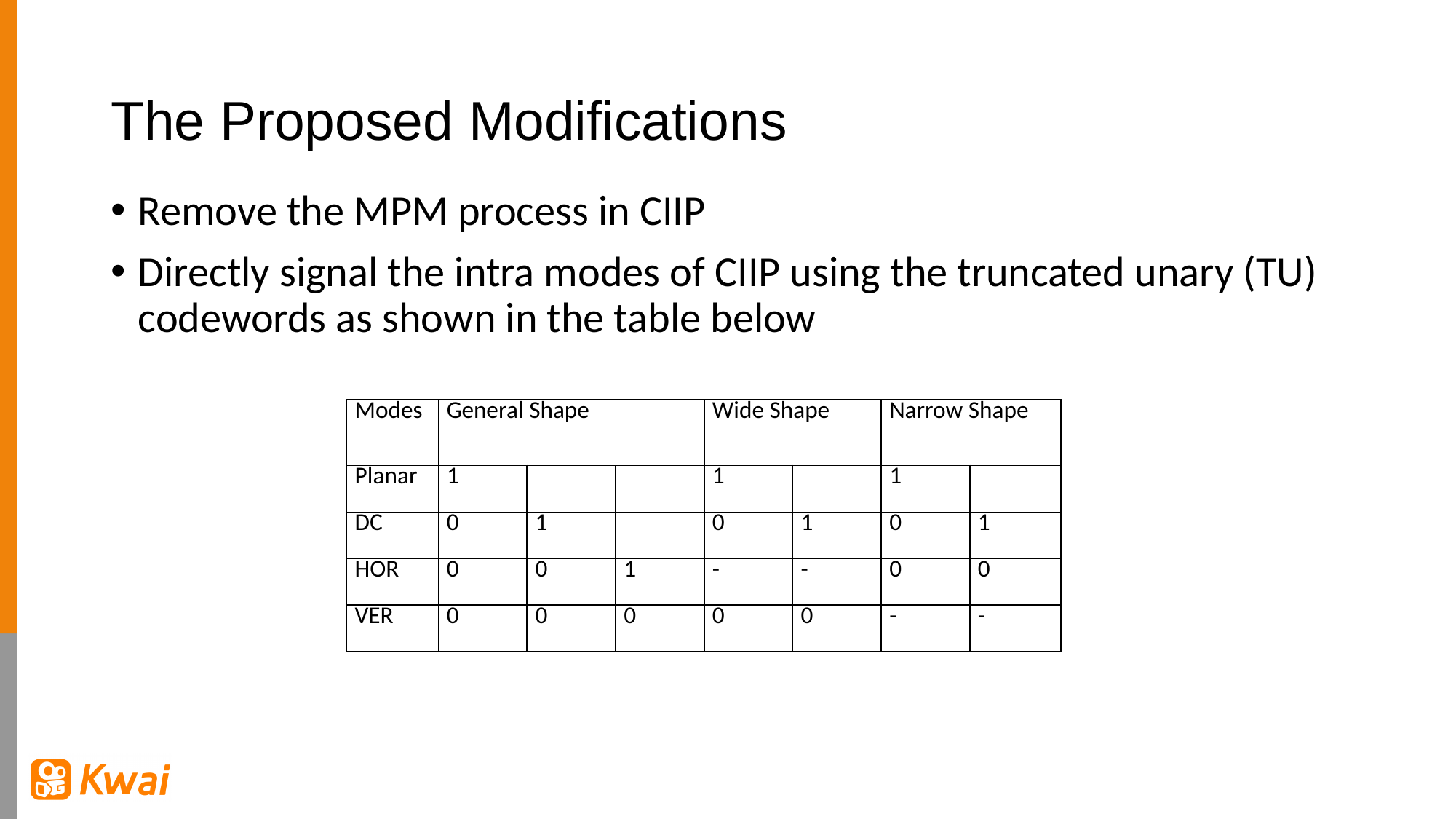

# The Proposed Modifications
Remove the MPM process in CIIP
Directly signal the intra modes of CIIP using the truncated unary (TU) codewords as shown in the table below
| Modes | General Shape |  |  | Wide Shape |  | Narrow Shape |  |
| --- | --- | --- | --- | --- | --- | --- | --- |
| Planar | 1 |  |  | 1 |  | 1 |  |
| DC | 0 | 1 |  | 0 | 1 | 0 | 1 |
| HOR | 0 | 0 | 1 | - | - | 0 | 0 |
| VER | 0 | 0 | 0 | 0 | 0 | - | - |